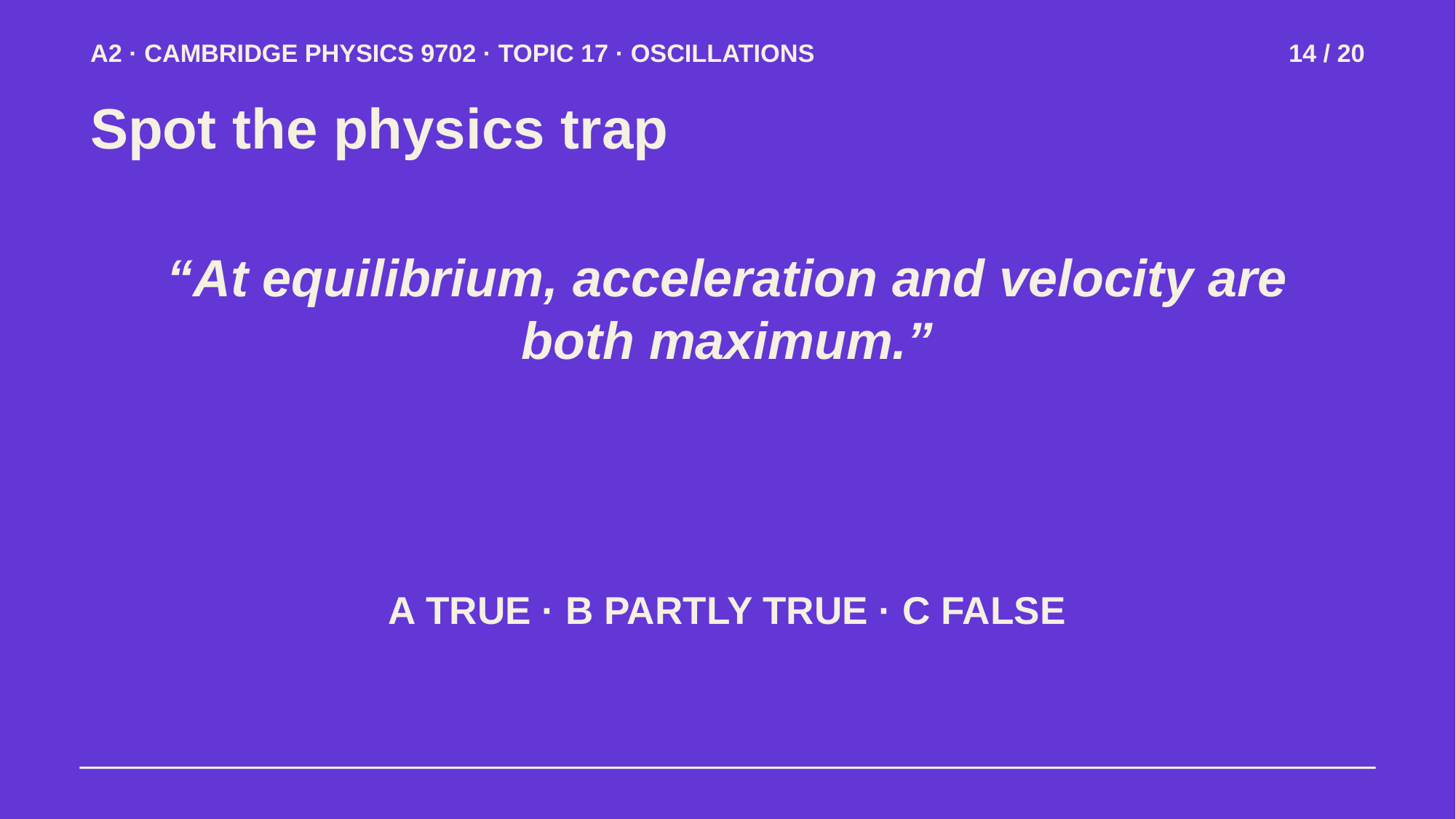

A2 · CAMBRIDGE PHYSICS 9702 · TOPIC 17 · OSCILLATIONS
14 / 20
Spot the physics trap
“At equilibrium, acceleration and velocity are both maximum.”
A TRUE · B PARTLY TRUE · C FALSE